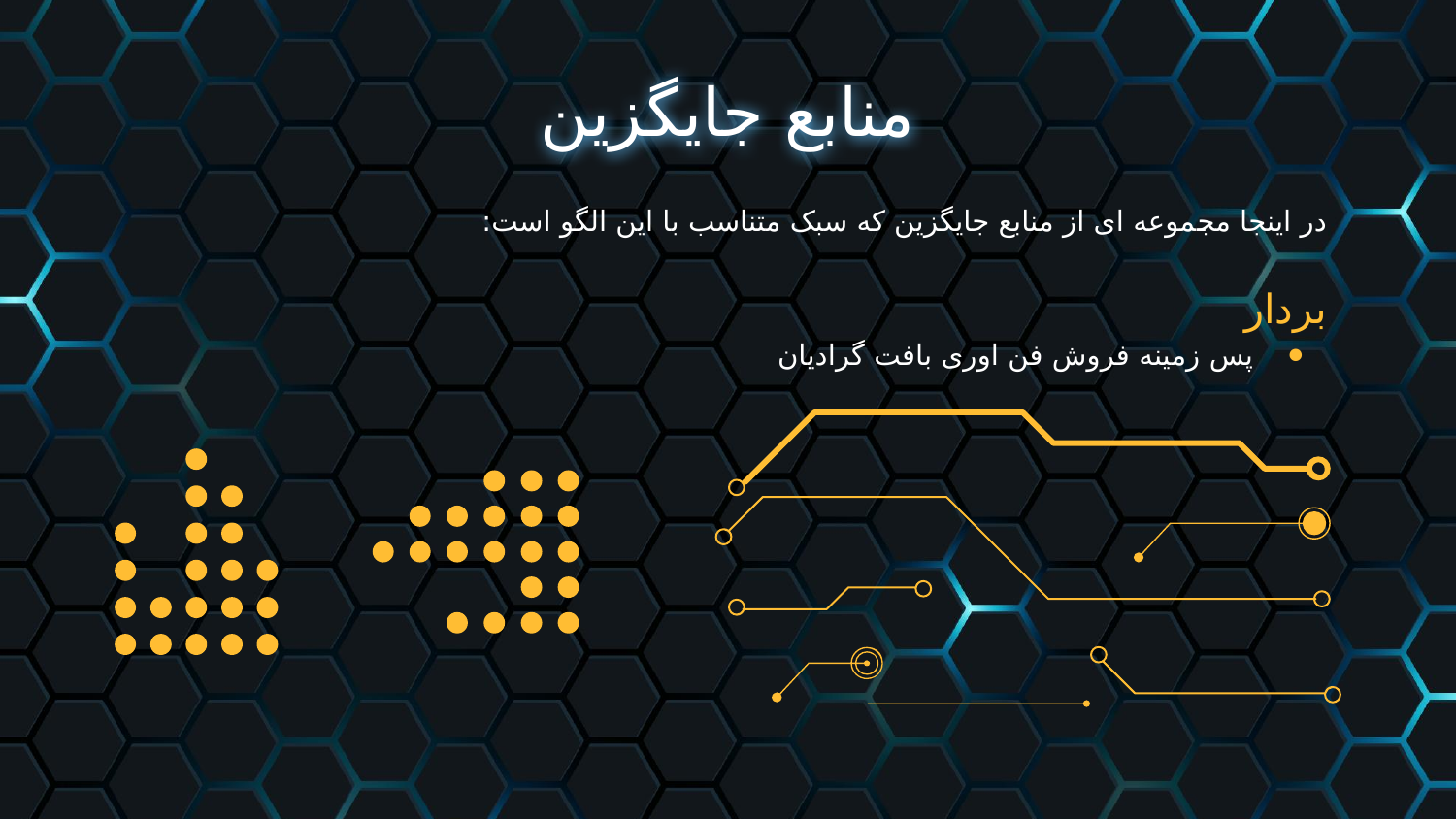

# منابع جایگزین
در اینجا مجموعه ای از منابع جایگزین که سبک متناسب با این الگو است:

بردار
پس زمینه فروش فن اوری بافت گرادیان